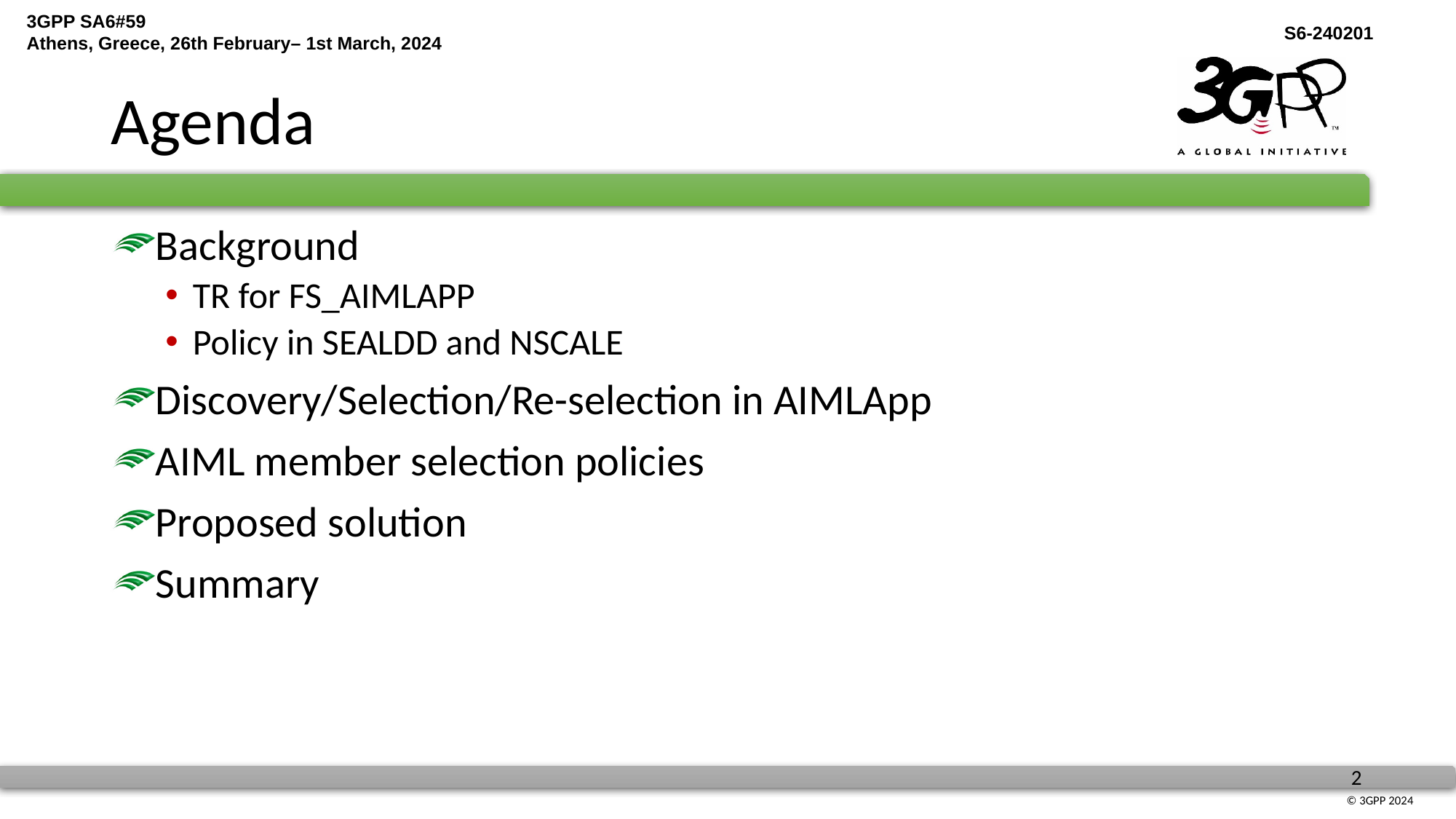

# Agenda
Background
TR for FS_AIMLAPP
Policy in SEALDD and NSCALE
Discovery/Selection/Re-selection in AIMLApp
AIML member selection policies
Proposed solution
Summary